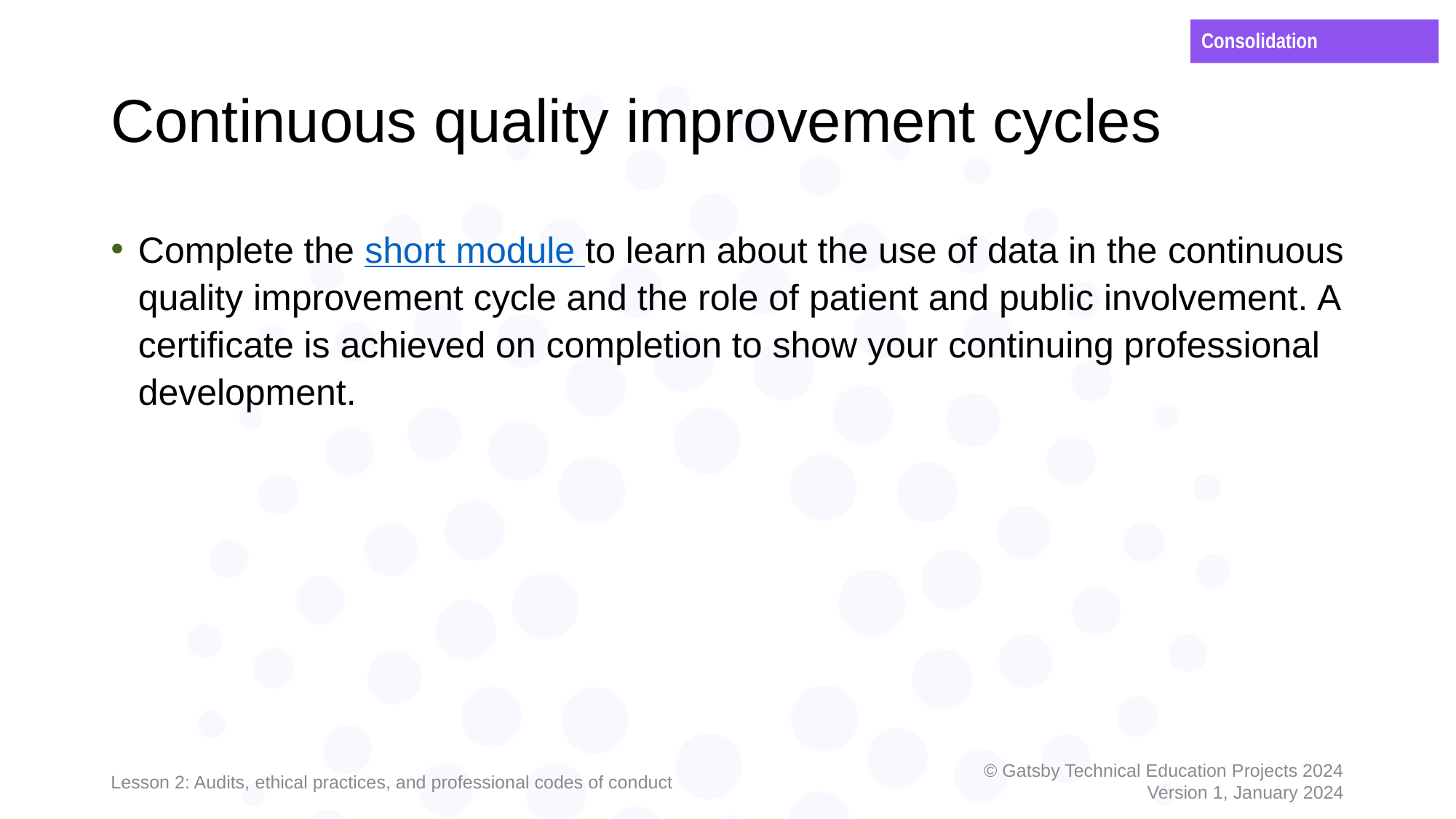

Consolidation
# Continuous quality improvement cycles
Complete the short module to learn about the use of data in the continuous quality improvement cycle and the role of patient and public involvement. A certificate is achieved on completion to show your continuing professional development.
Lesson 2: Audits, ethical practices, and professional codes of conduct